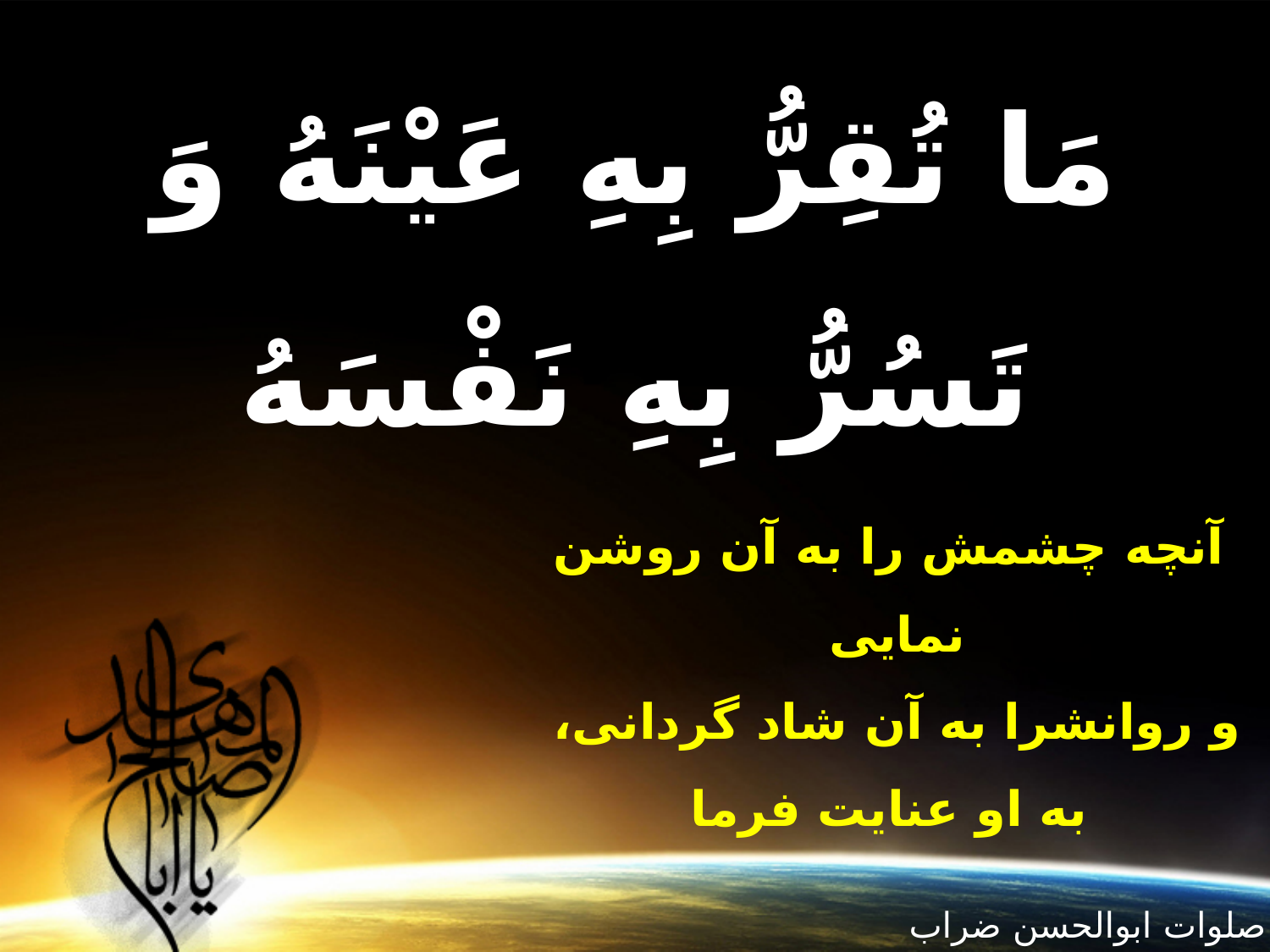

مَا تُقِرُّ بِهِ عَيْنَهُ وَ تَسُرُّ بِهِ نَفْسَهُ‏
آنچه چشمش را به آن روشن نمايى
و روانش‏را به آن شاد گردانى،
به او عنايت فرما